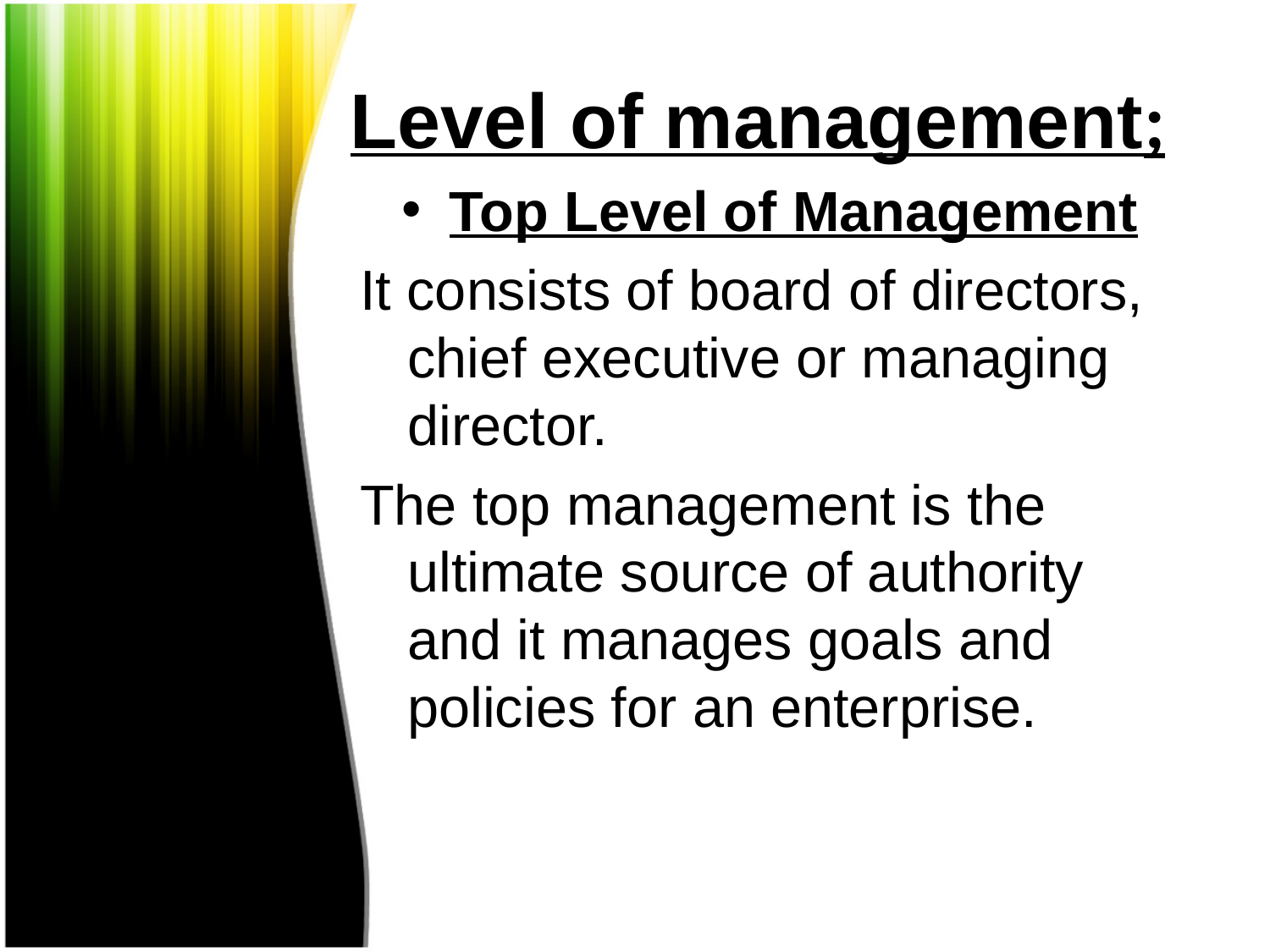

# Level of management;
Top Level of Management
It consists of board of directors, chief executive or managing director.
The top management is the ultimate source of authority and it manages goals and policies for an enterprise.